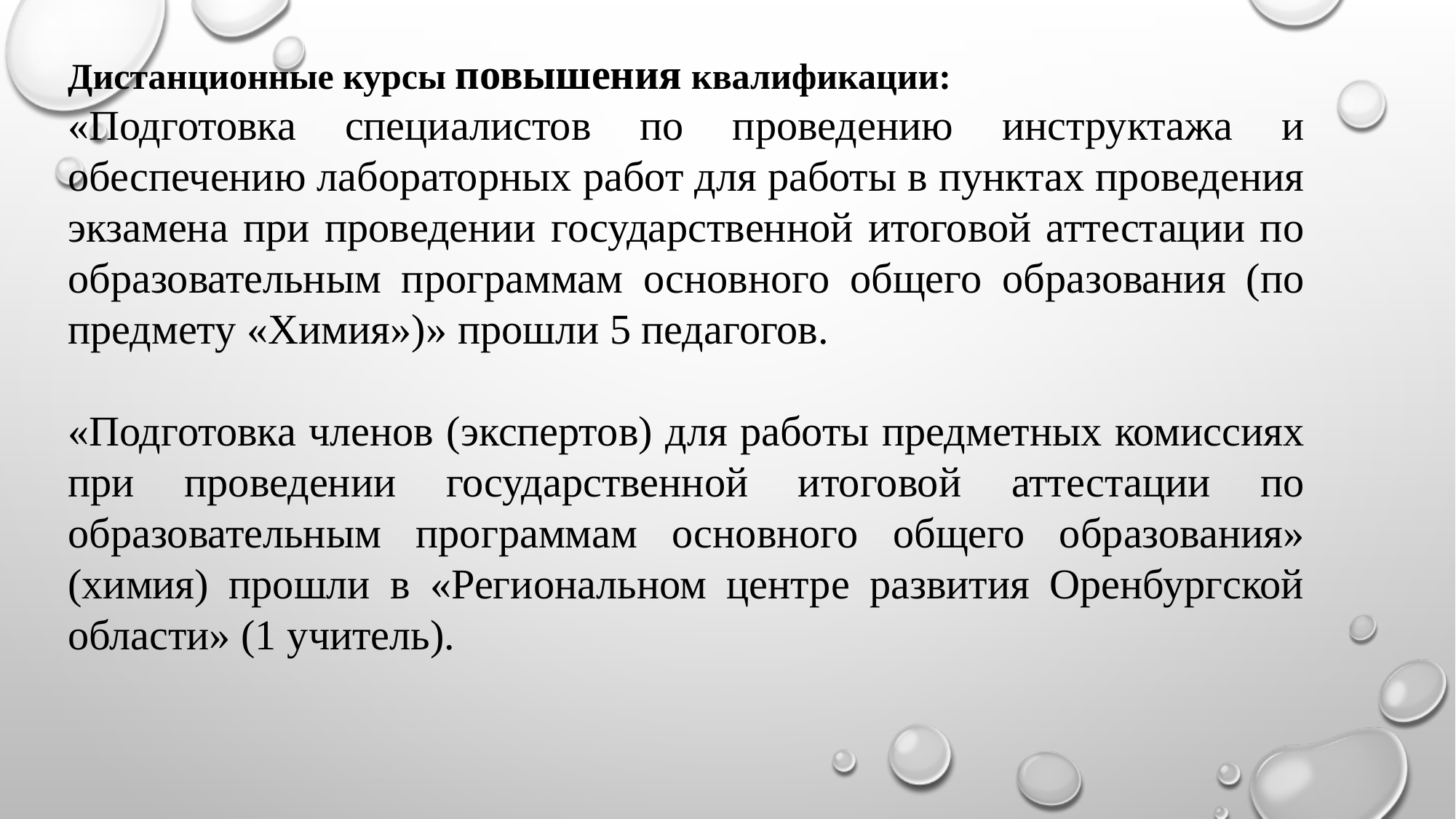

Дистанционные курсы повышения квалификации:
«Подготовка специалистов по проведению инструктажа и обеспечению лабораторных работ для работы в пунктах проведения экзамена при проведении государственной итоговой аттестации по образовательным программам основного общего образования (по предмету «Химия»)» прошли 5 педагогов.

«Подготовка членов (экспертов) для работы предметных комиссиях при проведении государственной итоговой аттестации по образовательным программам основного общего образования» (химия) прошли в «Региональном центре развития Оренбургской области» (1 учитель).